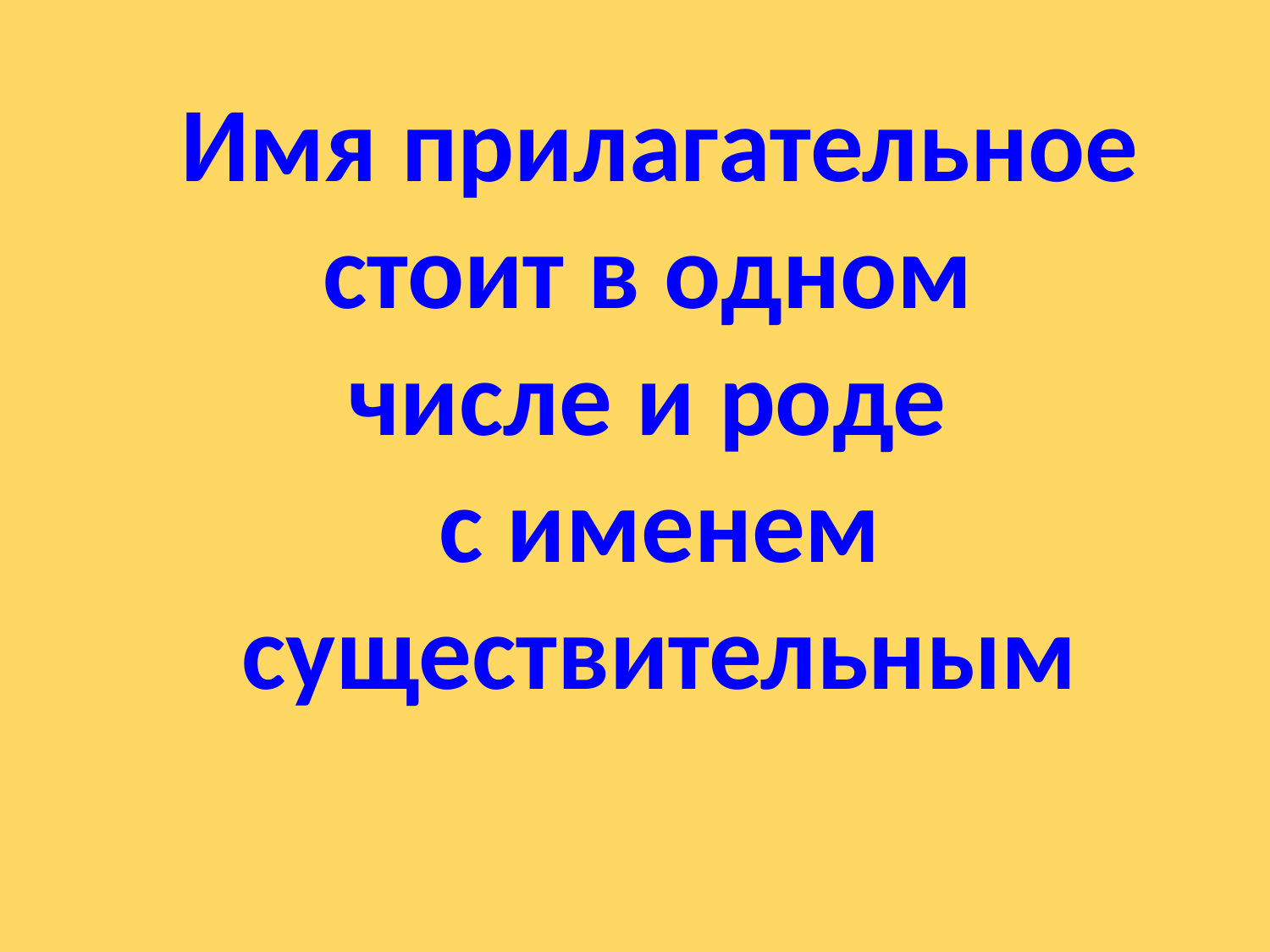

Имя прилагательное стоит в одном
числе и роде
с именем существительным